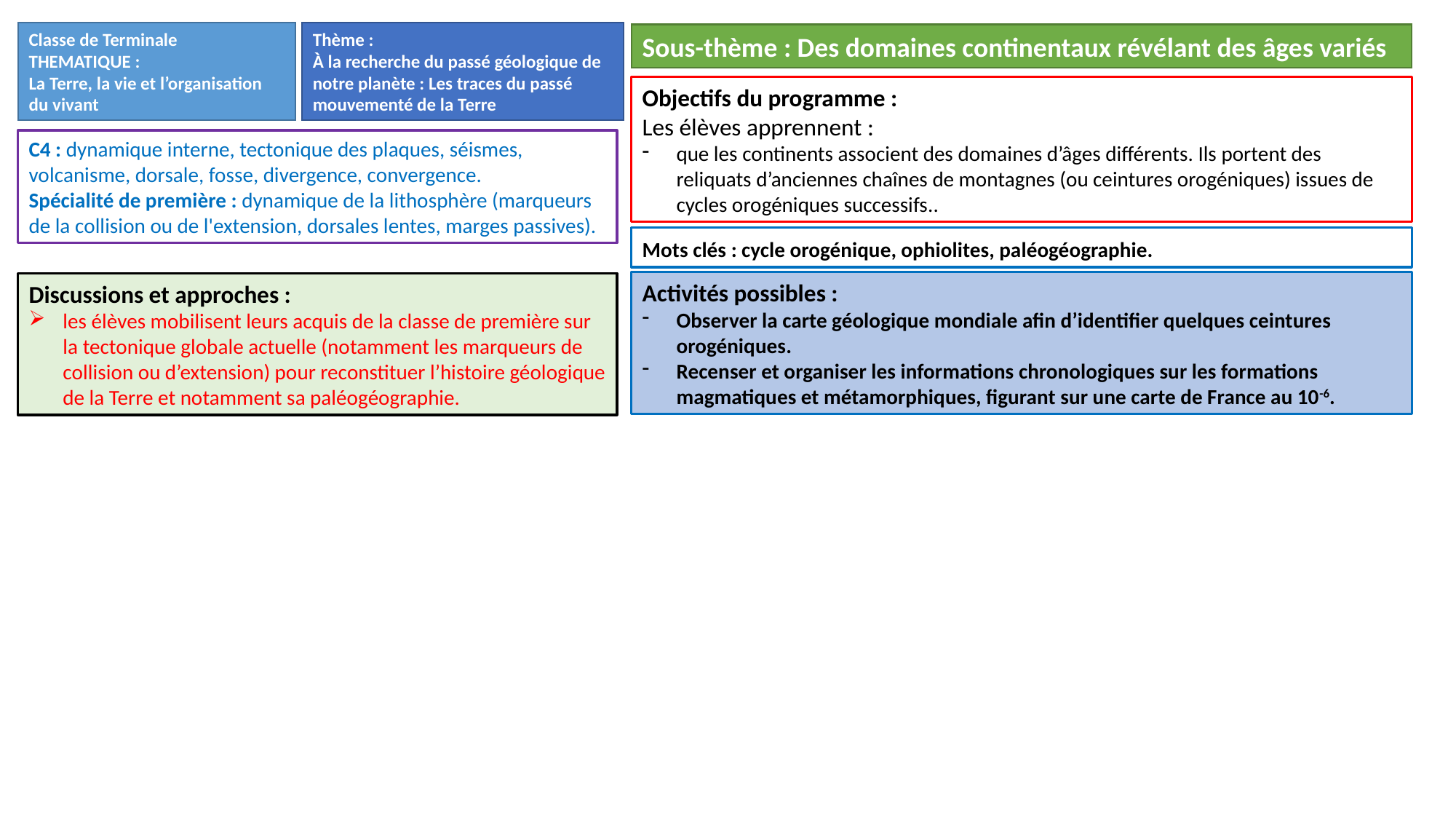

Classe de Terminale
THEMATIQUE :
La Terre, la vie et l’organisation du vivant
Thème :
À la recherche du passé géologique de notre planète : Les traces du passé mouvementé de la Terre
Sous-thème : Des domaines continentaux révélant des âges variés
Objectifs du programme :
Les élèves apprennent :
que les continents associent des domaines d’âges différents. Ils portent des reliquats d’anciennes chaînes de montagnes (ou ceintures orogéniques) issues de cycles orogéniques successifs..
C4 : dynamique interne, tectonique des plaques, séismes, volcanisme, dorsale, fosse, divergence, convergence.
Spécialité de première : dynamique de la lithosphère (marqueurs de la collision ou de l'extension, dorsales lentes, marges passives).
Mots clés : cycle orogénique, ophiolites, paléogéographie.
Activités possibles :
Observer la carte géologique mondiale afin d’identifier quelques ceintures orogéniques.
Recenser et organiser les informations chronologiques sur les formations magmatiques et métamorphiques, figurant sur une carte de France au 10-6.
Discussions et approches :
les élèves mobilisent leurs acquis de la classe de première sur la tectonique globale actuelle (notamment les marqueurs de collision ou d’extension) pour reconstituer l’histoire géologique de la Terre et notamment sa paléogéographie.